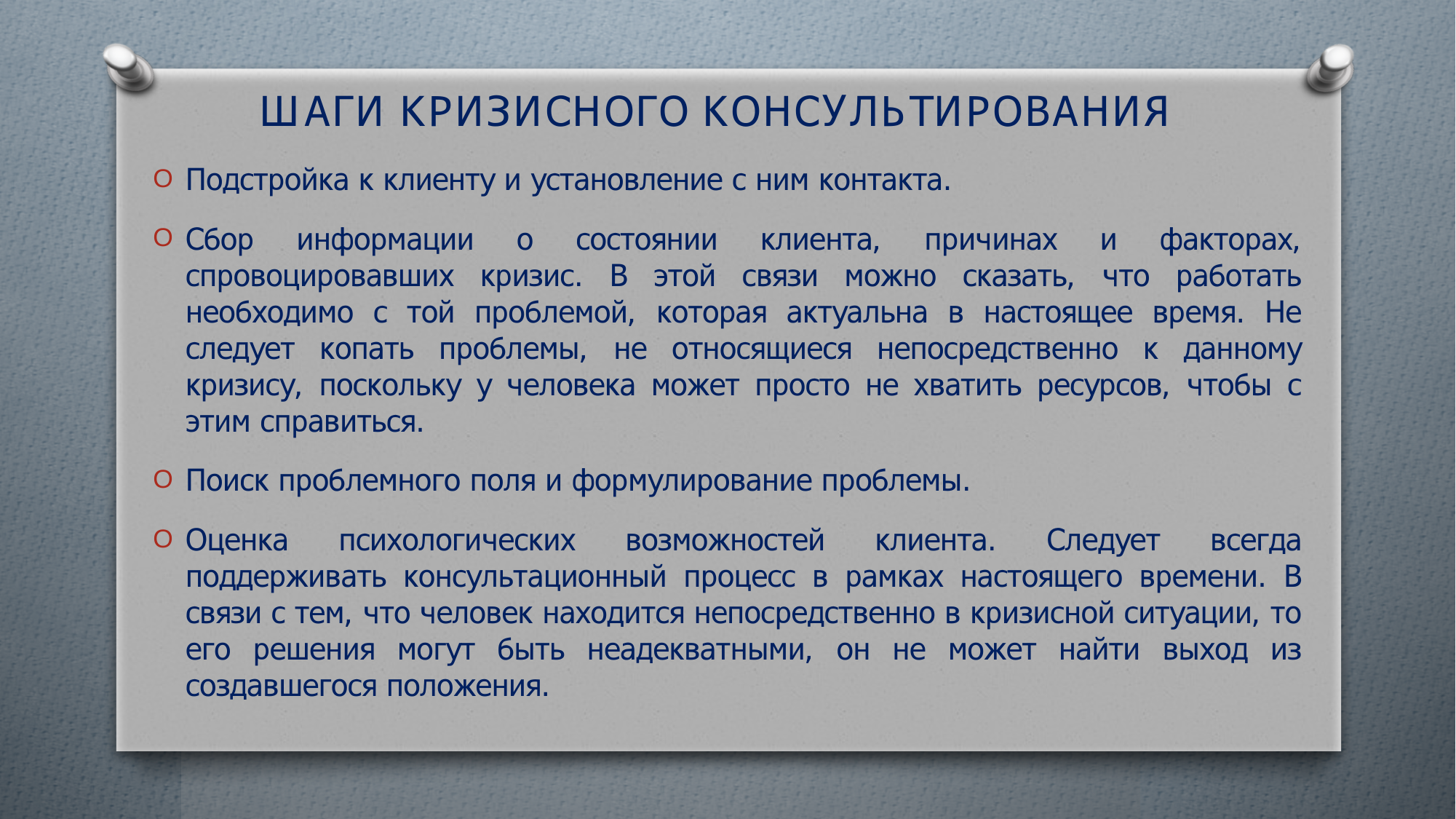

# ШАГИ КРИЗИСНОГО КОНСУЛЬТИРОВАНИЯ
Подстройка к клиенту и установление с ним контакта.

Сбор информации о состоянии клиента, причинах и факторах, спровоцировавших кризис. В этой связи можно сказать, что работать необходимо с той проблемой, которая актуальна в настоящее время. Не следует копать проблемы, не относящиеся непосредственно к данному кризису, поскольку у человека может просто не хватить ресурсов, чтобы с этим справиться.

Поиск проблемного поля и формулирование проблемы.

Оценка психологических возможностей клиента. Следует всегда поддерживать консультационный процесс в рамках настоящего времени. В связи с тем, что человек находится непосредственно в кризисной ситуации, то его решения могут быть неадекватными, он не может найти выход из создавшегося положения.